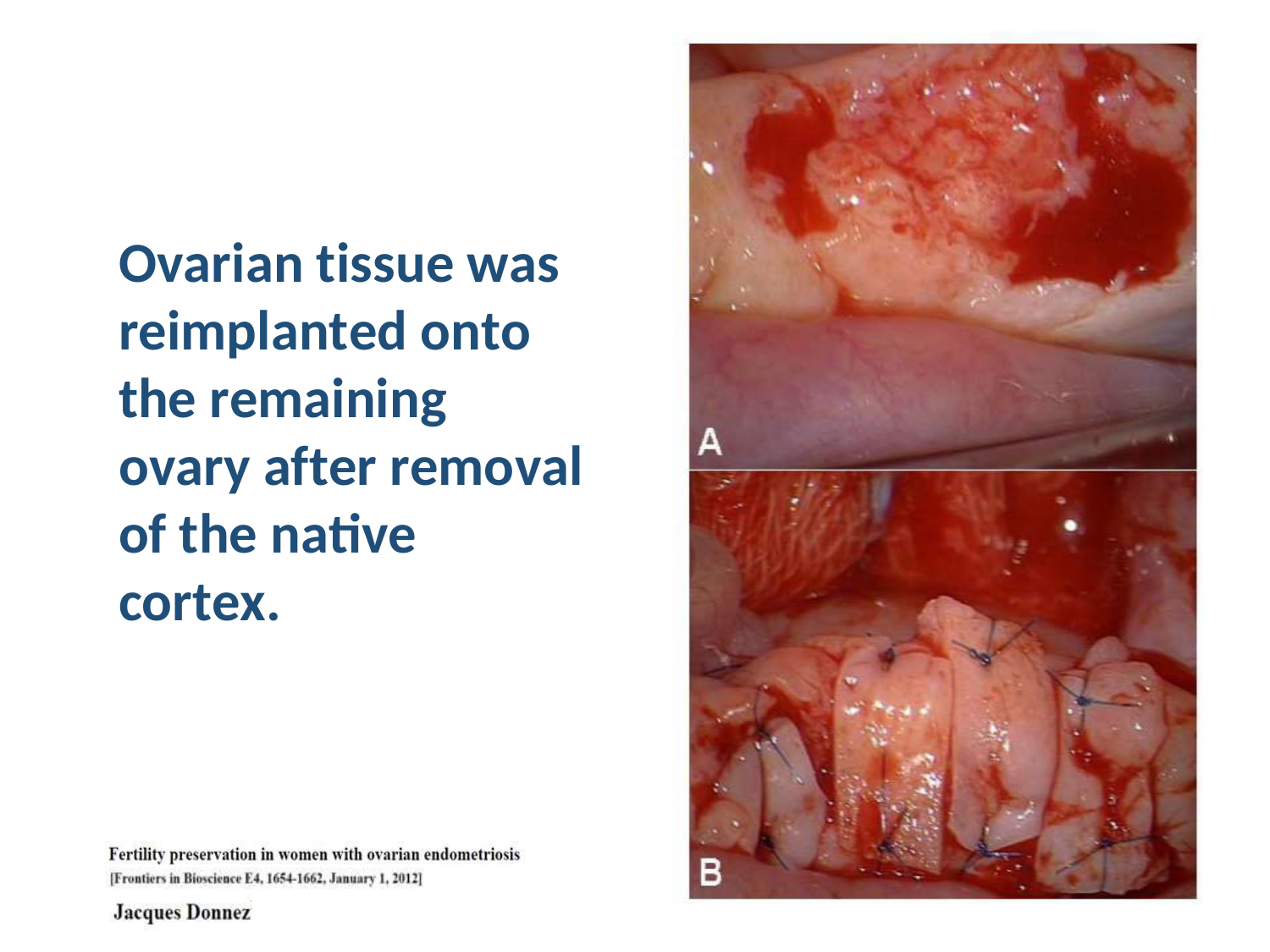

Ovarian tissue was reimplanted onto the remaining ovary after removal of the native cortex.